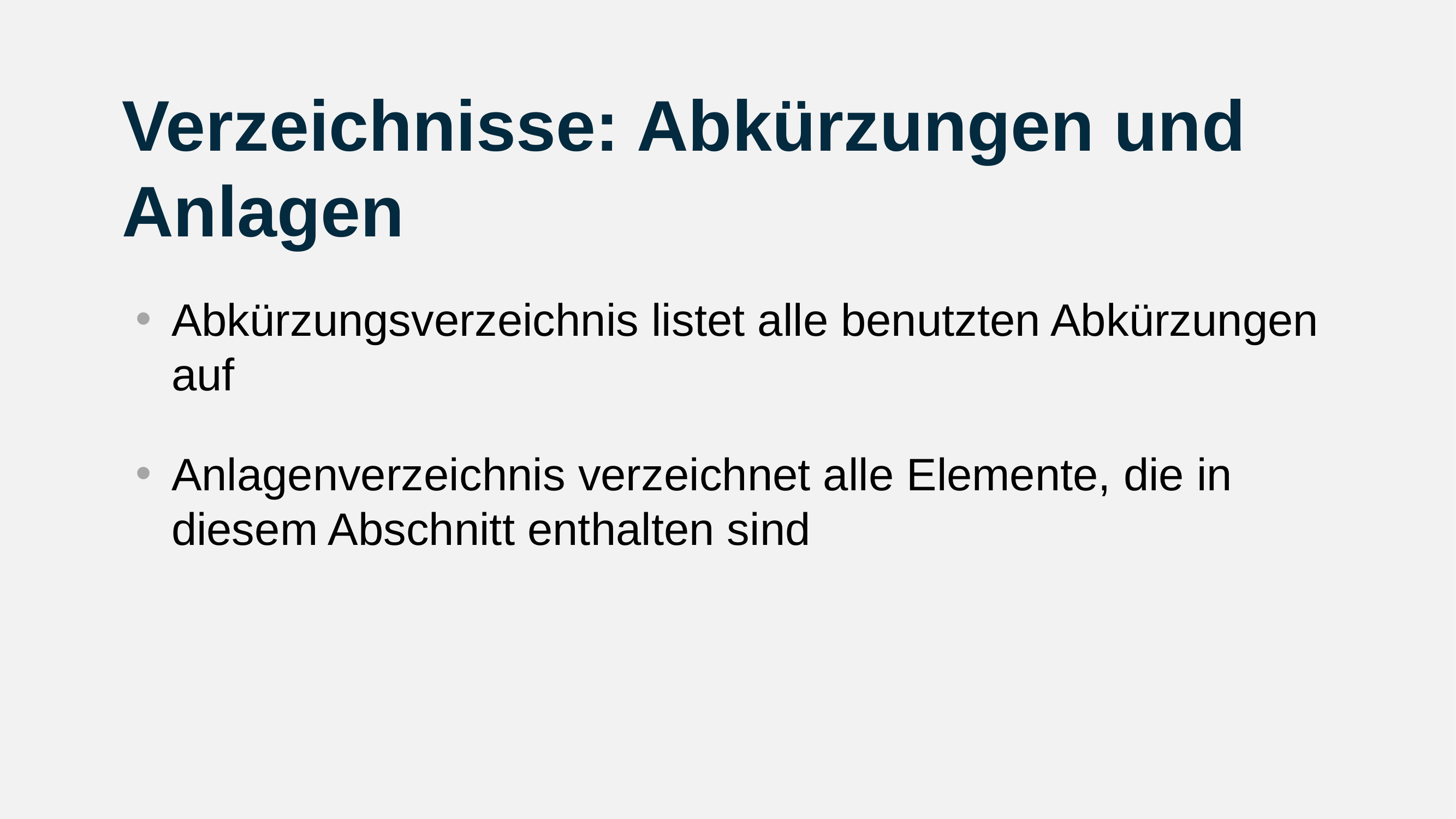

# Verzeichnisse: Abkürzungen und Anlagen
Abkürzungsverzeichnis listet alle benutzten Abkürzungen auf
Anlagenverzeichnis verzeichnet alle Elemente, die in diesem Abschnitt enthalten sind